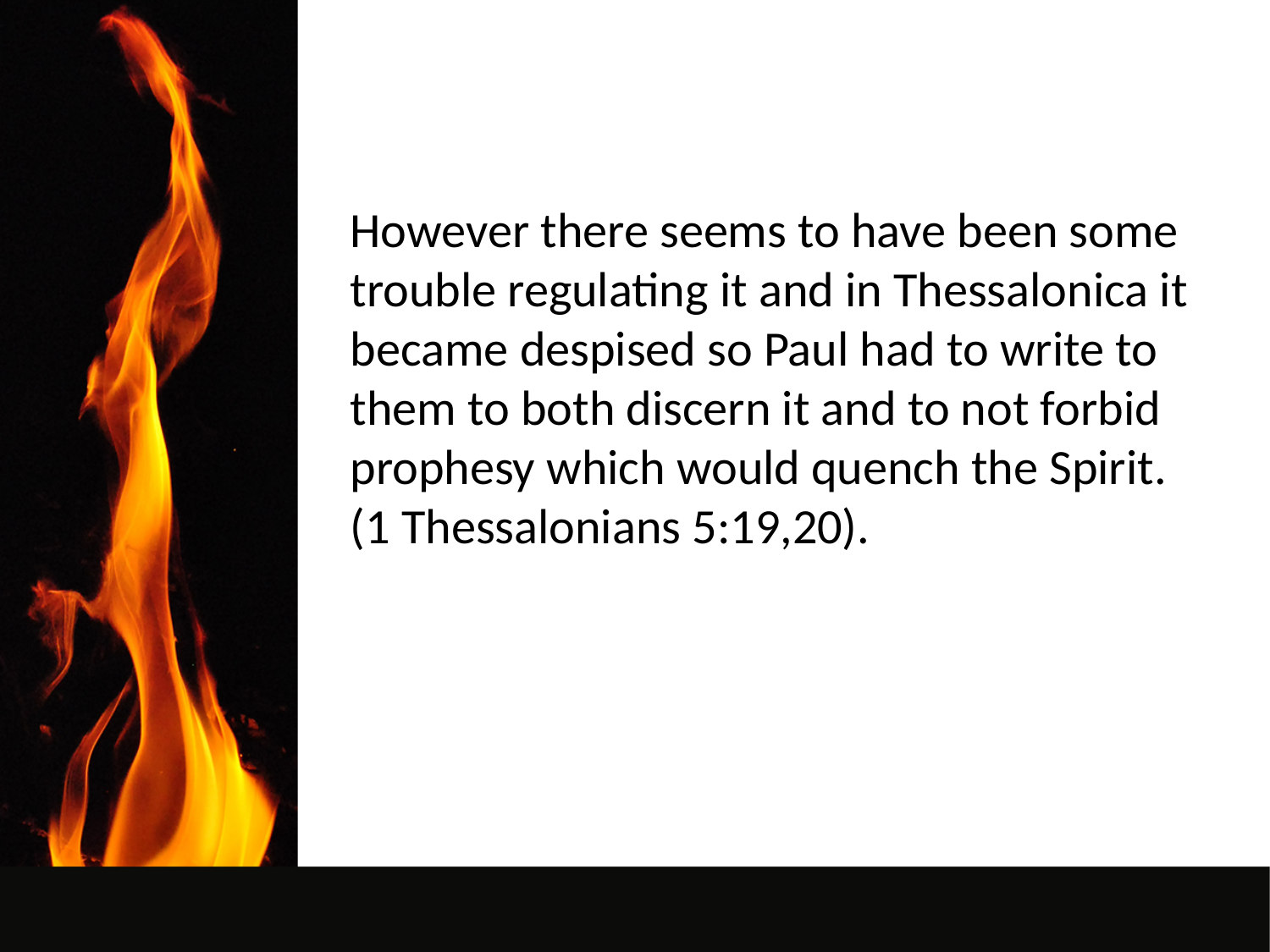

However there seems to have been some trouble regulating it and in Thessalonica it became despised so Paul had to write to them to both discern it and to not forbid prophesy which would quench the Spirit. (1 Thessalonians 5:19,20).